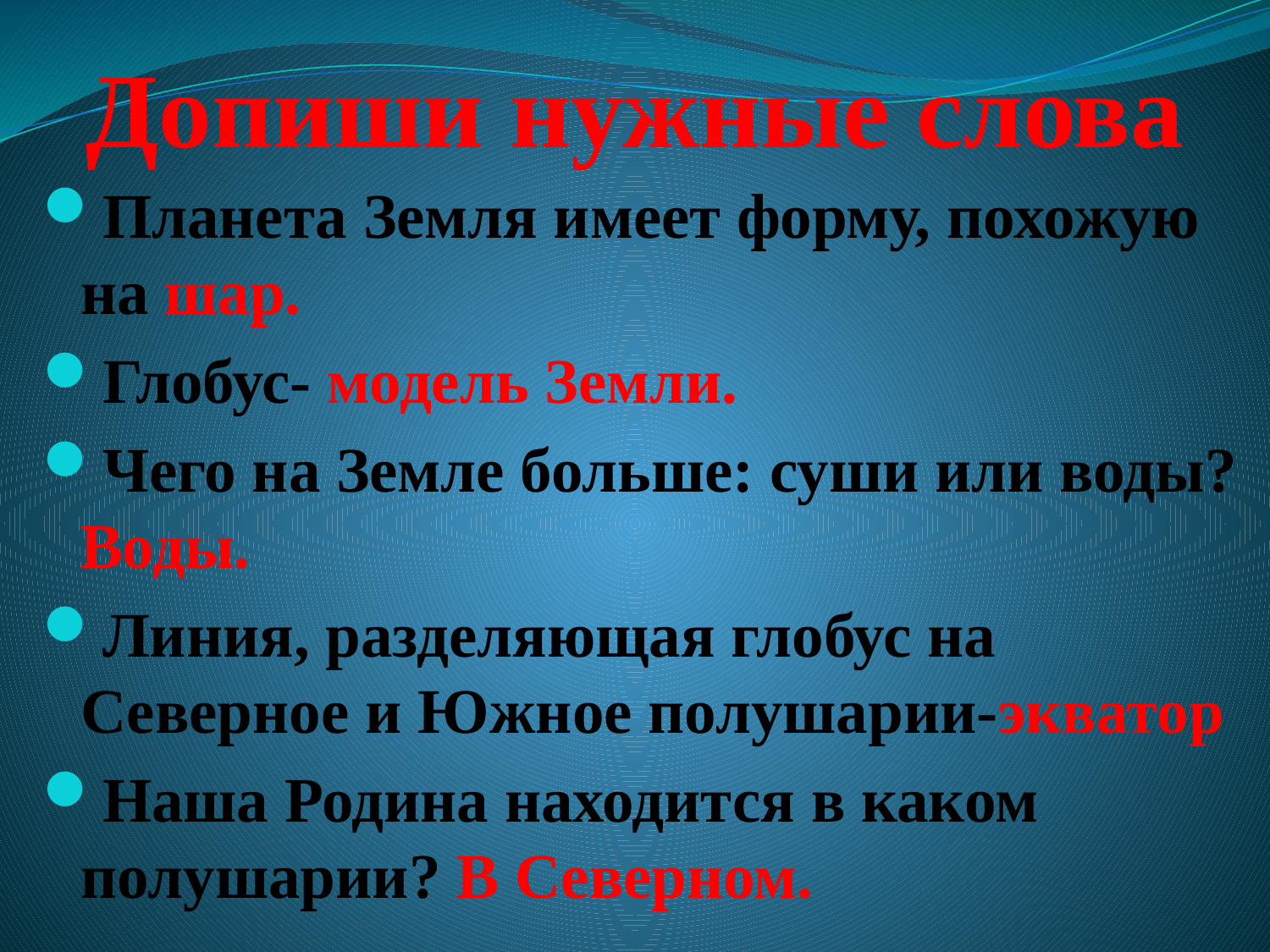

# Допиши нужные слова
Планета Земля имеет форму, похожую на шар.
Глобус- модель Земли.
Чего на Земле больше: суши или воды? Воды.
Линия, разделяющая глобус на Северное и Южное полушарии-экватор
Наша Родина находится в каком полушарии? В Северном.